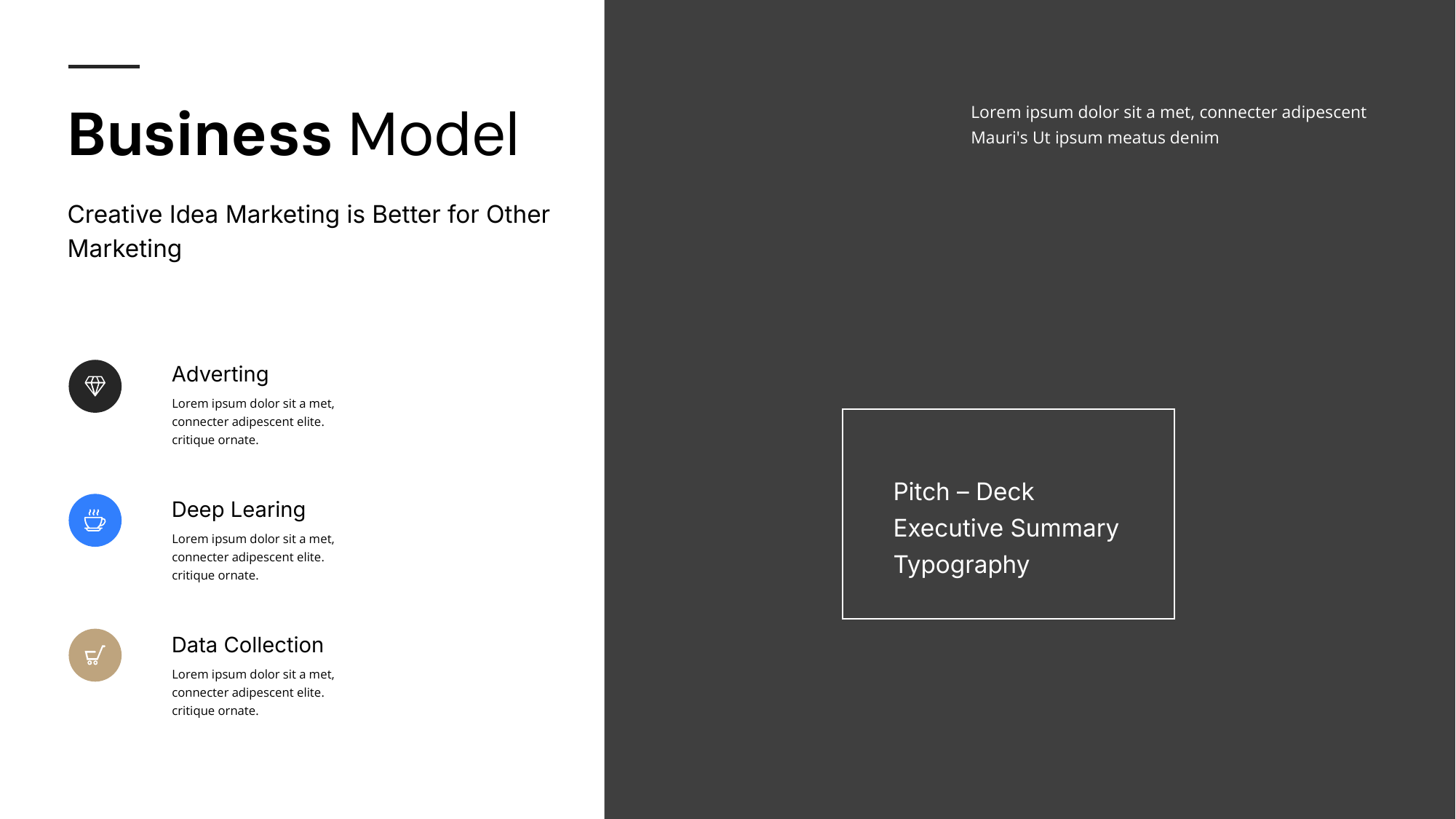

Business Model
Lorem ipsum dolor sit a met, connecter adipescent
Mauri's Ut ipsum meatus denim
Creative Idea Marketing is Better for Other Marketing

Adverting

Lorem ipsum dolor sit a met, connecter adipescent elite. critique ornate.

Pitch – Deck Executive Summary Typography
Deep Learing

Lorem ipsum dolor sit a met, connecter adipescent elite. critique ornate.
Data Collection

Lorem ipsum dolor sit a met, connecter adipescent elite. critique ornate.